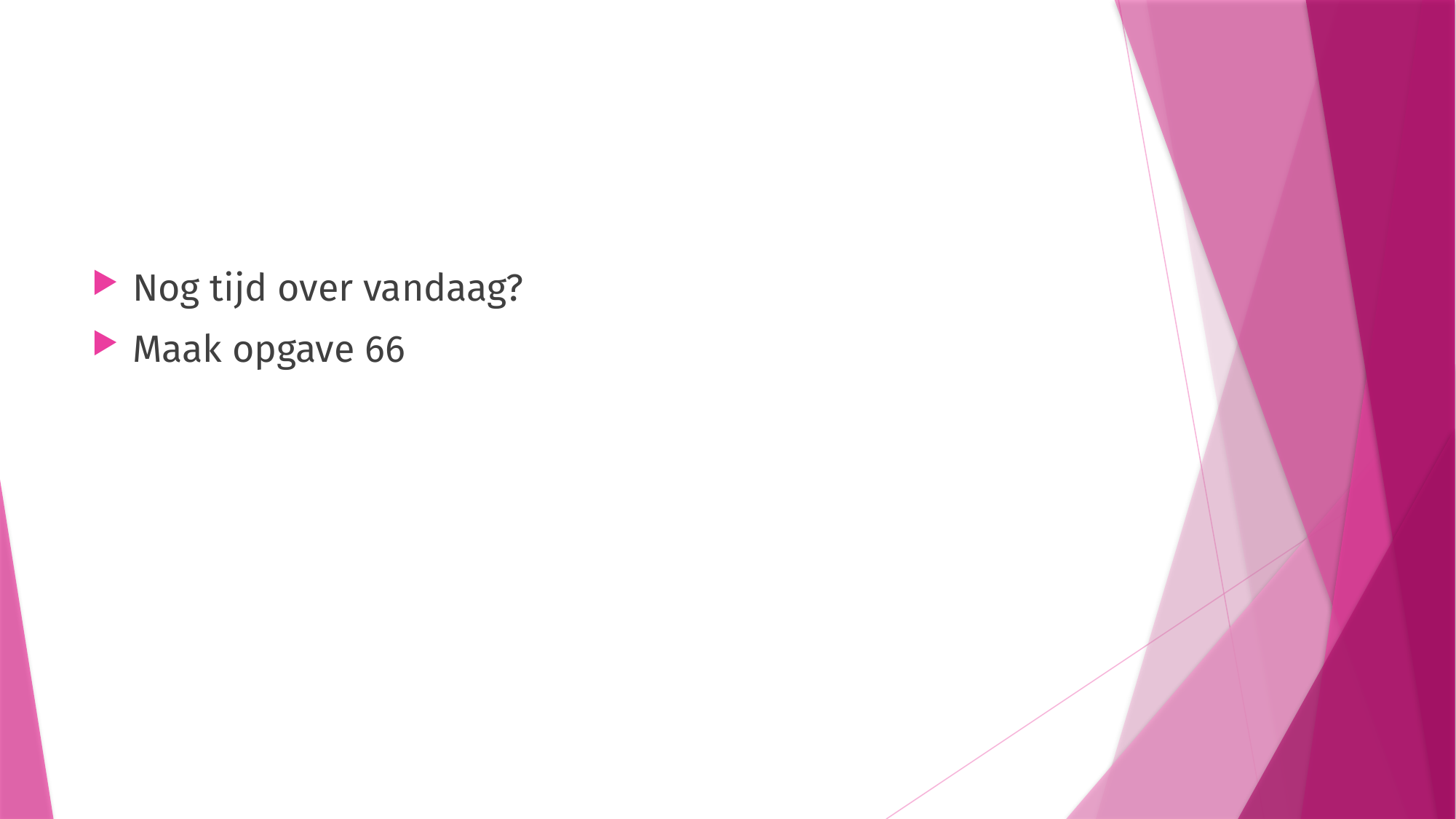

#
Nog tijd over vandaag?
Maak opgave 66